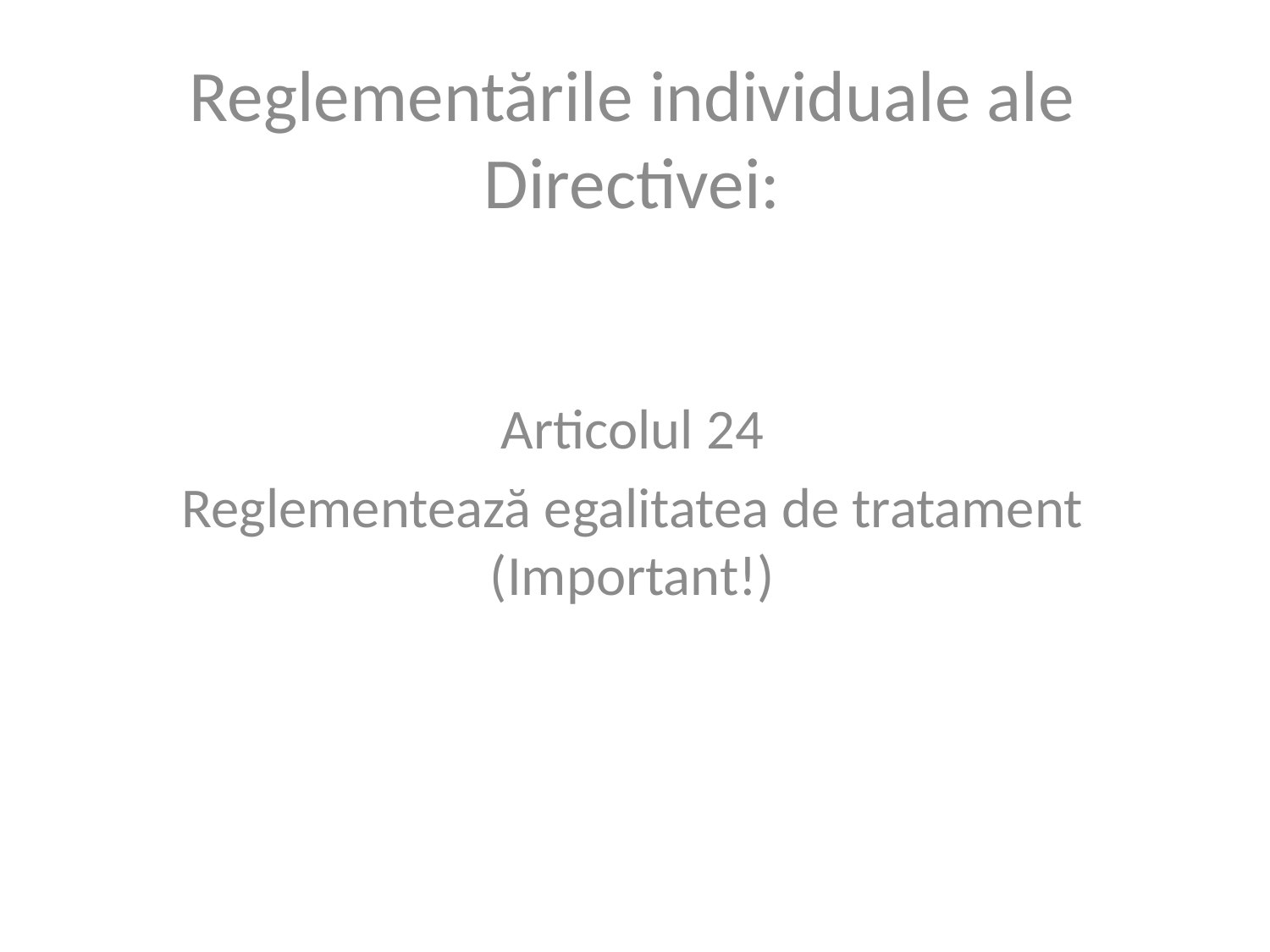

Reglementările individuale ale Directivei:

Articolul 24
Reglementează egalitatea de tratament (Important!)